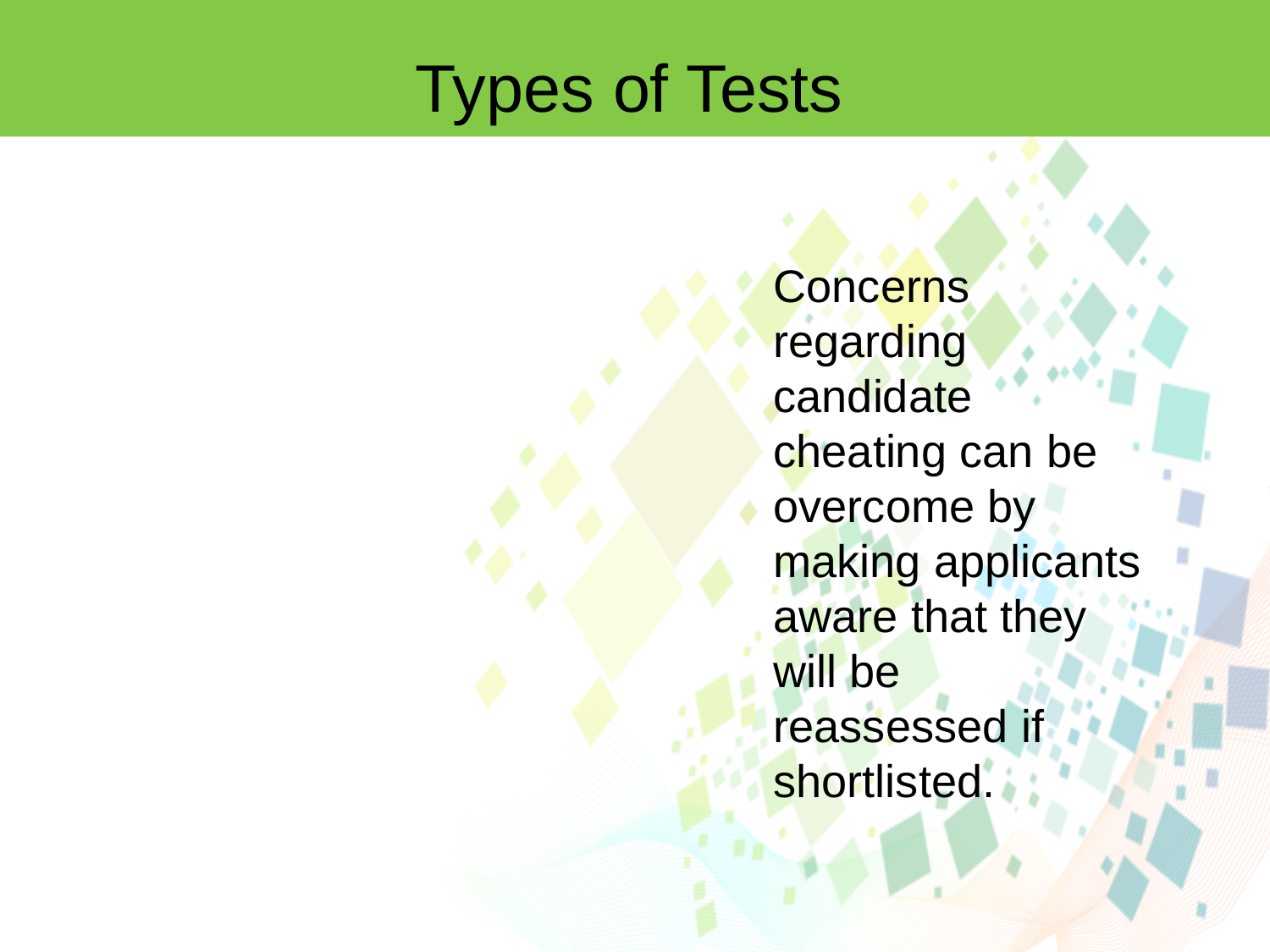

Types of Tests
Concerns regarding candidate cheating can be overcome by making applicants aware that they will be reassessed if shortlisted.